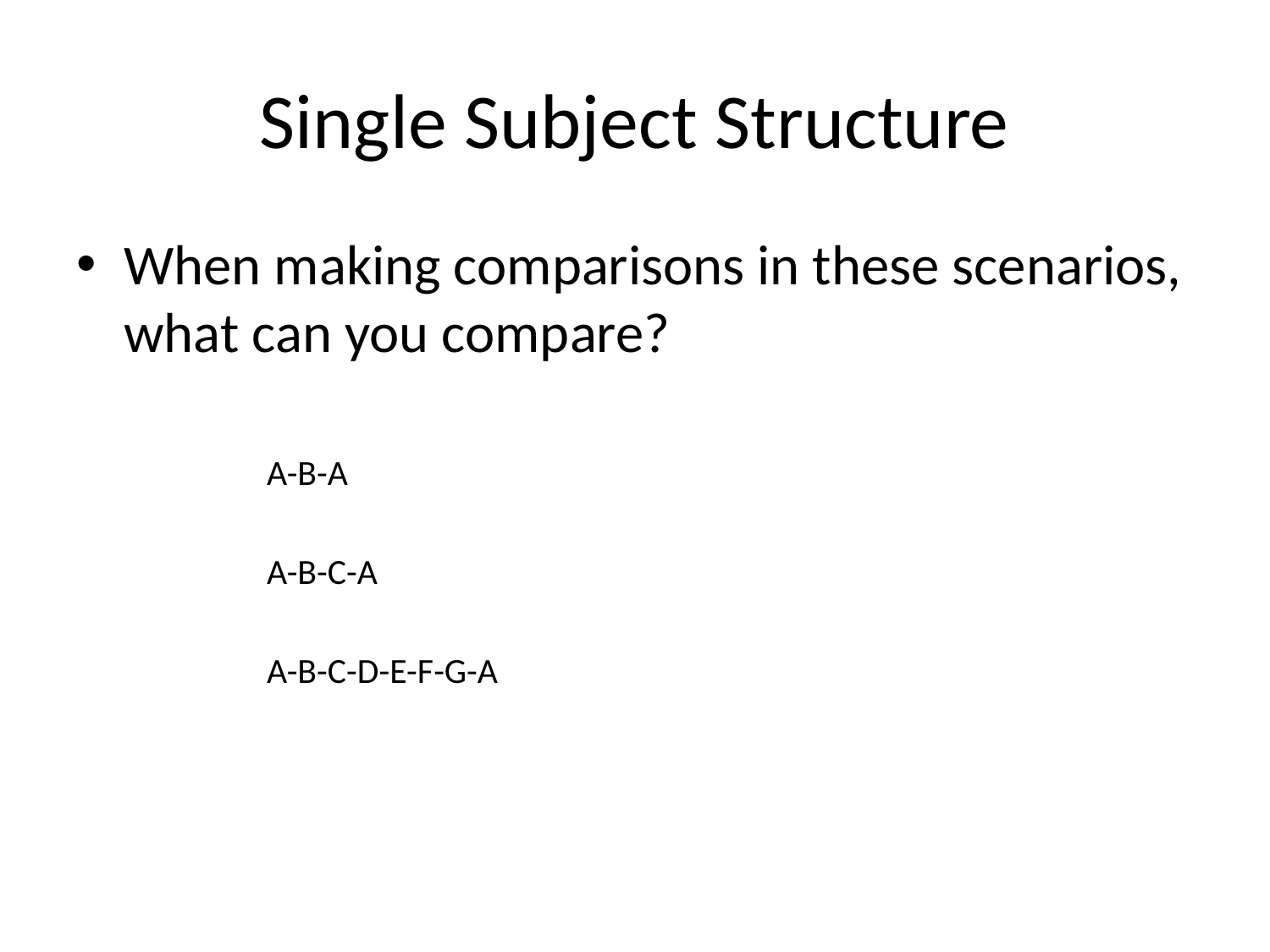

# Single Subject Structure
When making comparisons in these scenarios, what can you compare?

A-B-A

A-B-C-A

A-B-C-D-E-F-G-A